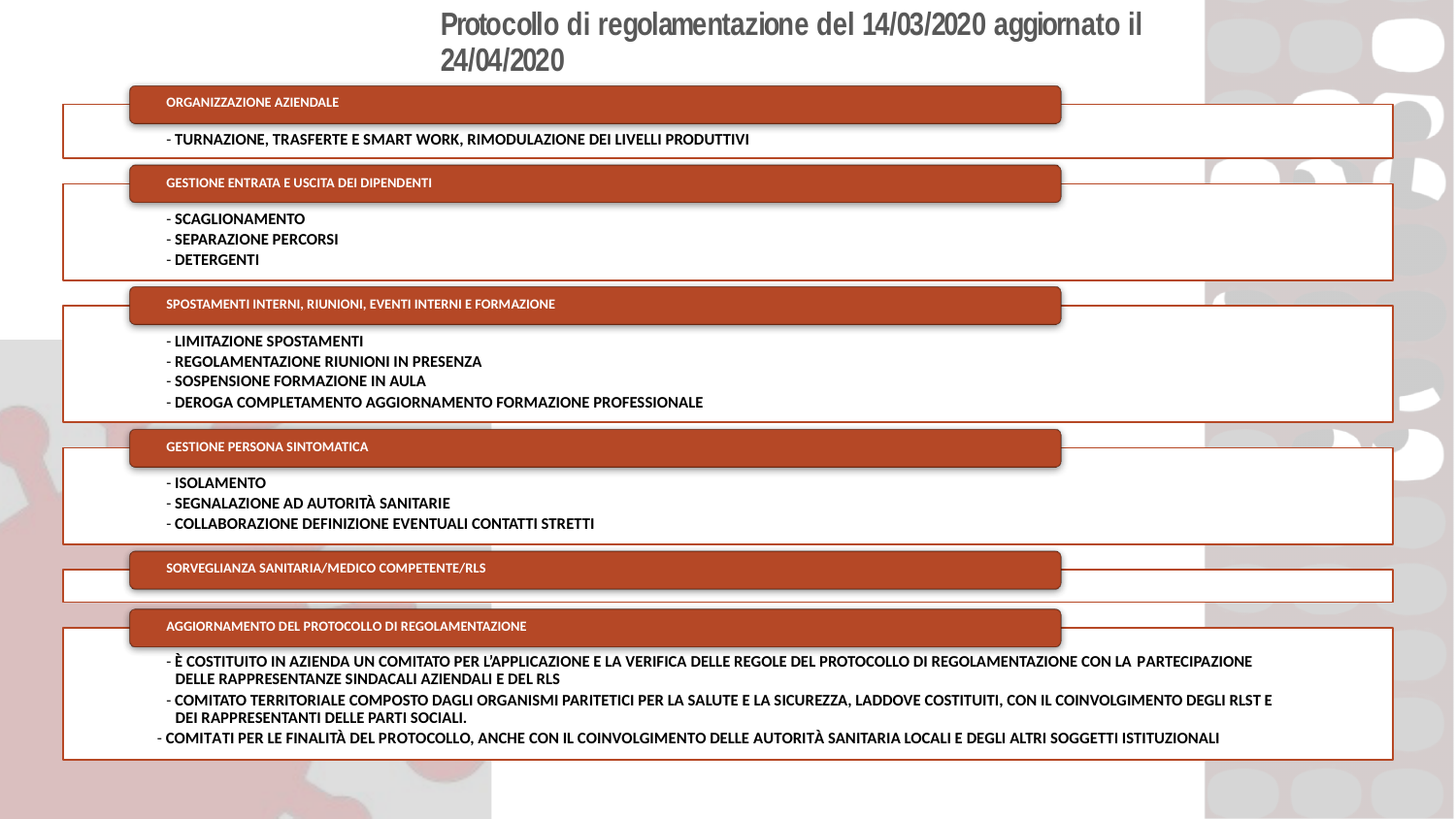

Protocollo di regolamentazione del 14/03/2020 aggiornato il 24/04/2020

ORGANIZZAZIONE AZIENDALE

- TURNAZIONE, TRASFERTE E SMART WORK, RIMODULAZIONE DEI LIVELLI PRODUTTIVI

GESTIONE ENTRATA E USCITA DEI DIPENDENTI

- SCAGLIONAMENTO
- SEPARAZIONE PERCORSI
- DETERGENTI

SPOSTAMENTI INTERNI, RIUNIONI, EVENTI INTERNI E FORMAZIONE

- LIMITAZIONE SPOSTAMENTI
- REGOLAMENTAZIONE RIUNIONI IN PRESENZA
- SOSPENSIONE FORMAZIONE IN AULA
- DEROGA COMPLETAMENTO AGGIORNAMENTO FORMAZIONE PROFESSIONALE

GESTIONE PERSONA SINTOMATICA

- ISOLAMENTO
- SEGNALAZIONE AD AUTORITÀ SANITARIE
- COLLABORAZIONE DEFINIZIONE EVENTUALI CONTATTI STRETTI

SORVEGLIANZA SANITARIA/MEDICO COMPETENTE/RLS

AGGIORNAMENTO DEL PROTOCOLLO DI REGOLAMENTAZIONE

- È COSTITUITO IN AZIENDA UN COMITATO PER L’APPLICAZIONE E LA VERIFICA DELLE REGOLE DEL PROTOCOLLO DI REGOLAMENTAZIONE CON LA PARTECIPAZIONE DELLE RAPPRESENTANZE SINDACALI AZIENDALI E DEL RLS
- COMITATO TERRITORIALE COMPOSTO DAGLI ORGANISMI PARITETICI PER LA SALUTE E LA SICUREZZA, LADDOVE COSTITUITI, CON IL COINVOLGIMENTO DEGLI RLST E DEI RAPPRESENTANTI DELLE PARTI SOCIALI.
- COMITATI PER LE FINALITÀ DEL PROTOCOLLO, ANCHE CON IL COINVOLGIMENTO DELLE AUTORITÀ SANITARIA LOCALI E DEGLI ALTRI SOGGETTI ISTITUZIONALI